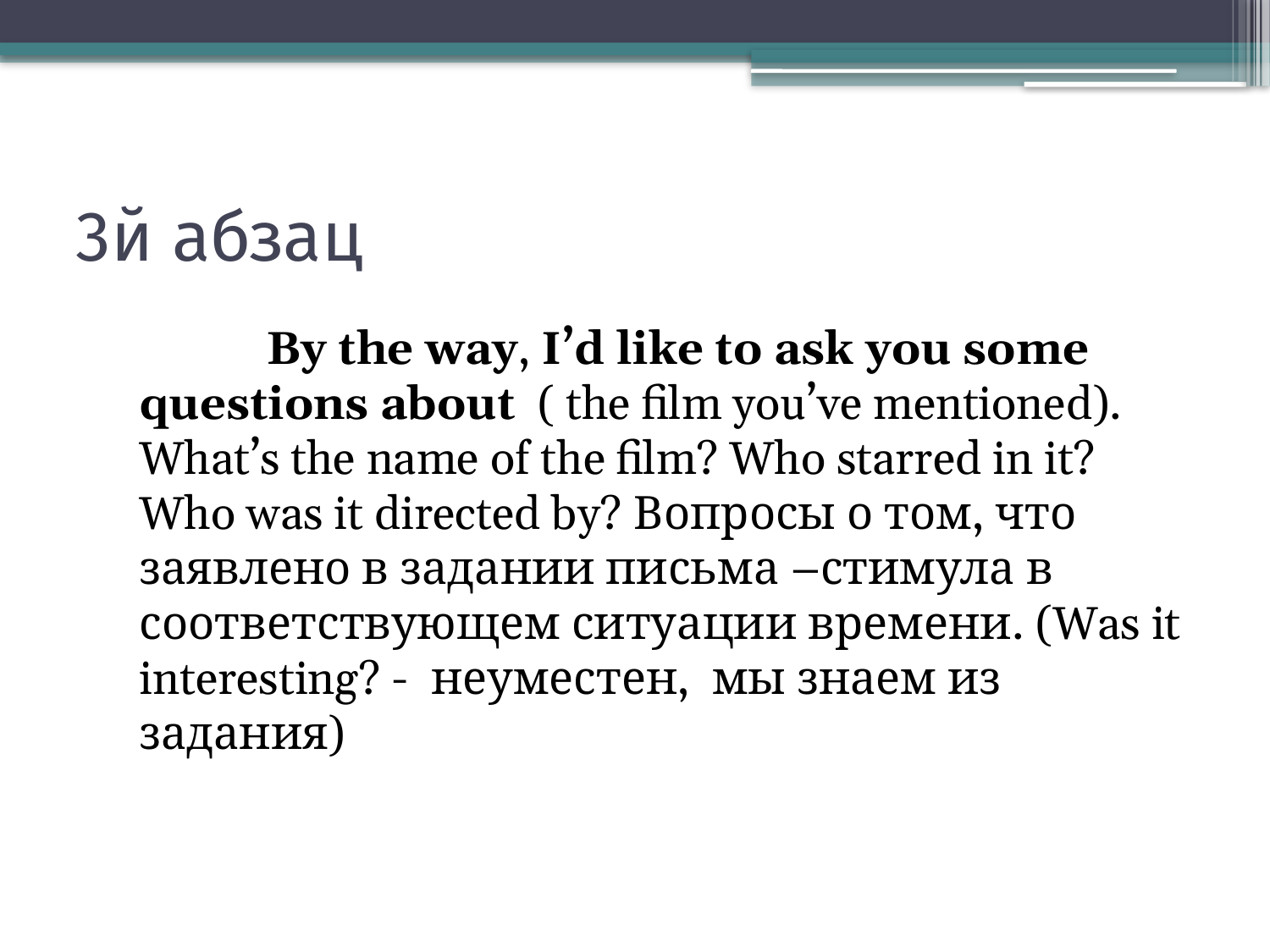

# 3й абзац
	By the way, I’d like to ask you some questions about  ( the film you’ve mentioned). What’s the name of the film? Who starred in it? Who was it directed by? Вопросы о том, что заявлено в задании письма –стимула в соответствующем ситуации времени. (Was it interesting? -  неуместен,  мы знаем из задания)